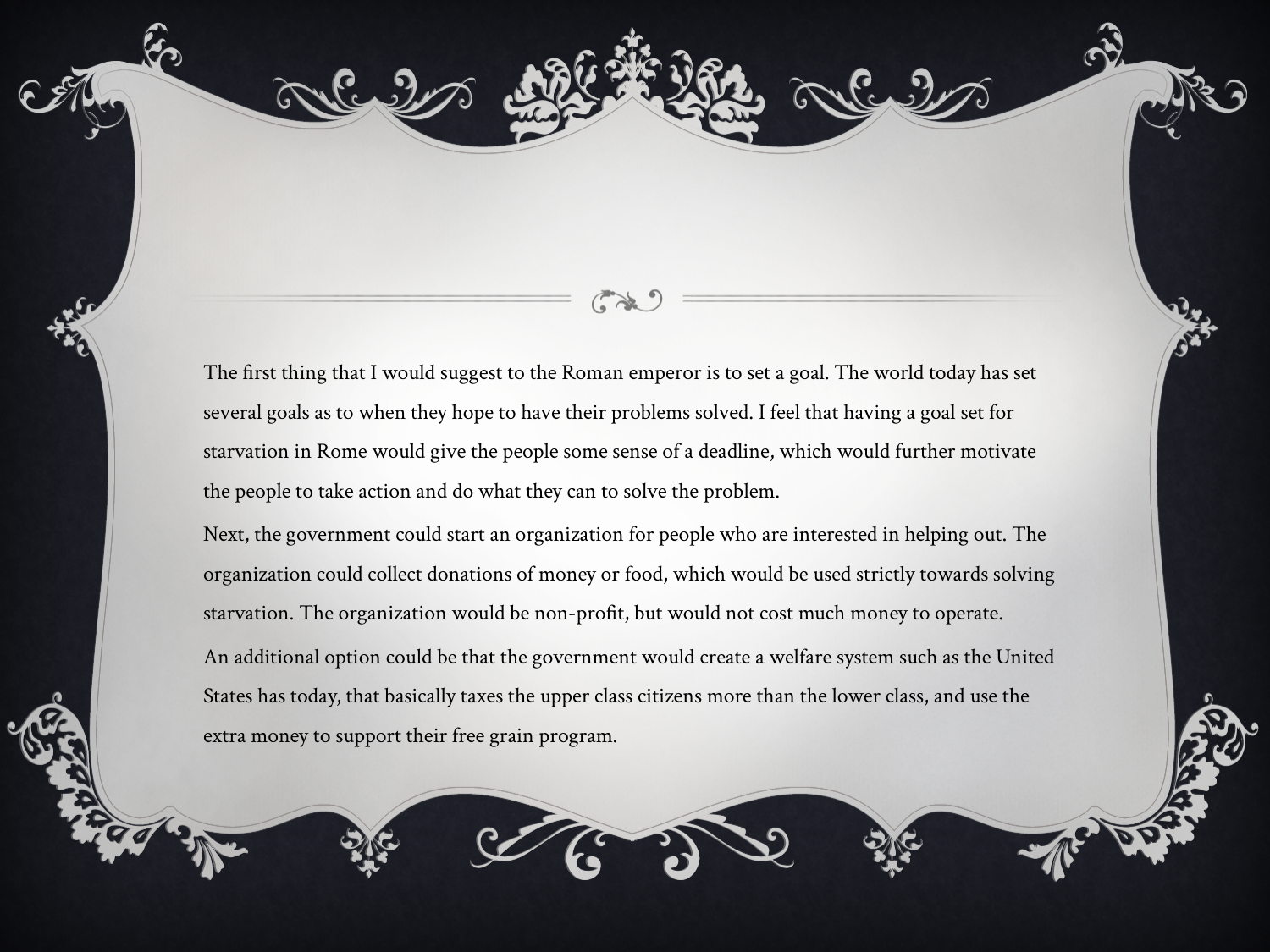

#
The first thing that I would suggest to the Roman emperor is to set a goal. The world today has set several goals as to when they hope to have their problems solved. I feel that having a goal set for starvation in Rome would give the people some sense of a deadline, which would further motivate the people to take action and do what they can to solve the problem.
Next, the government could start an organization for people who are interested in helping out. The organization could collect donations of money or food, which would be used strictly towards solving starvation. The organization would be non-profit, but would not cost much money to operate.
An additional option could be that the government would create a welfare system such as the United States has today, that basically taxes the upper class citizens more than the lower class, and use the extra money to support their free grain program.